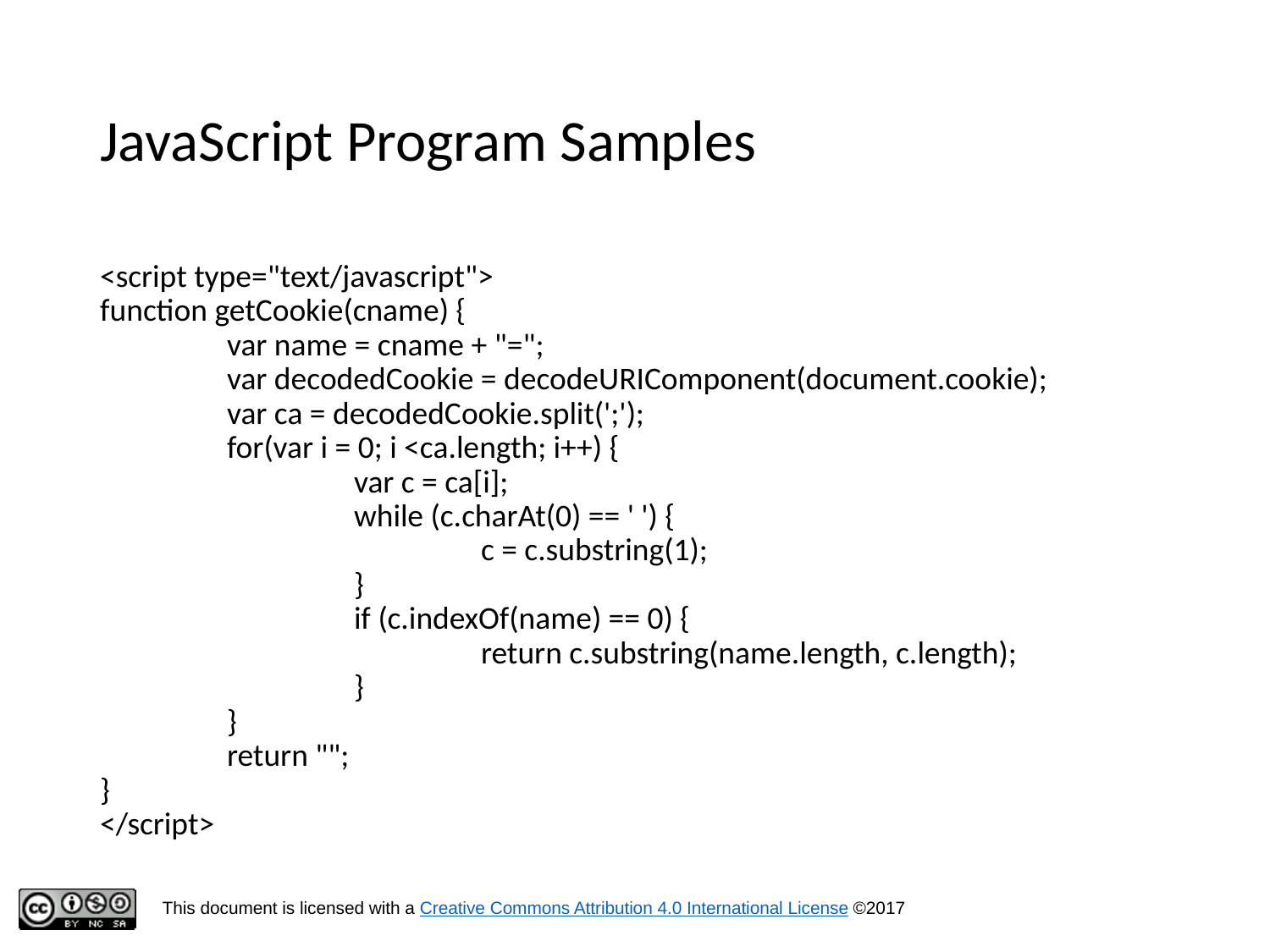

# JavaScript Program Samples
<script type="text/javascript">
function getCookie(cname) {
	var name = cname + "=";
	var decodedCookie = decodeURIComponent(document.cookie);
	var ca = decodedCookie.split(';');
	for(var i = 0; i <ca.length; i++) {
		var c = ca[i];
		while (c.charAt(0) == ' ') {
			c = c.substring(1);
        		}
        		if (c.indexOf(name) == 0) {
            			return c.substring(name.length, c.length);
        		}
    	}
    	return "";
}
</script>